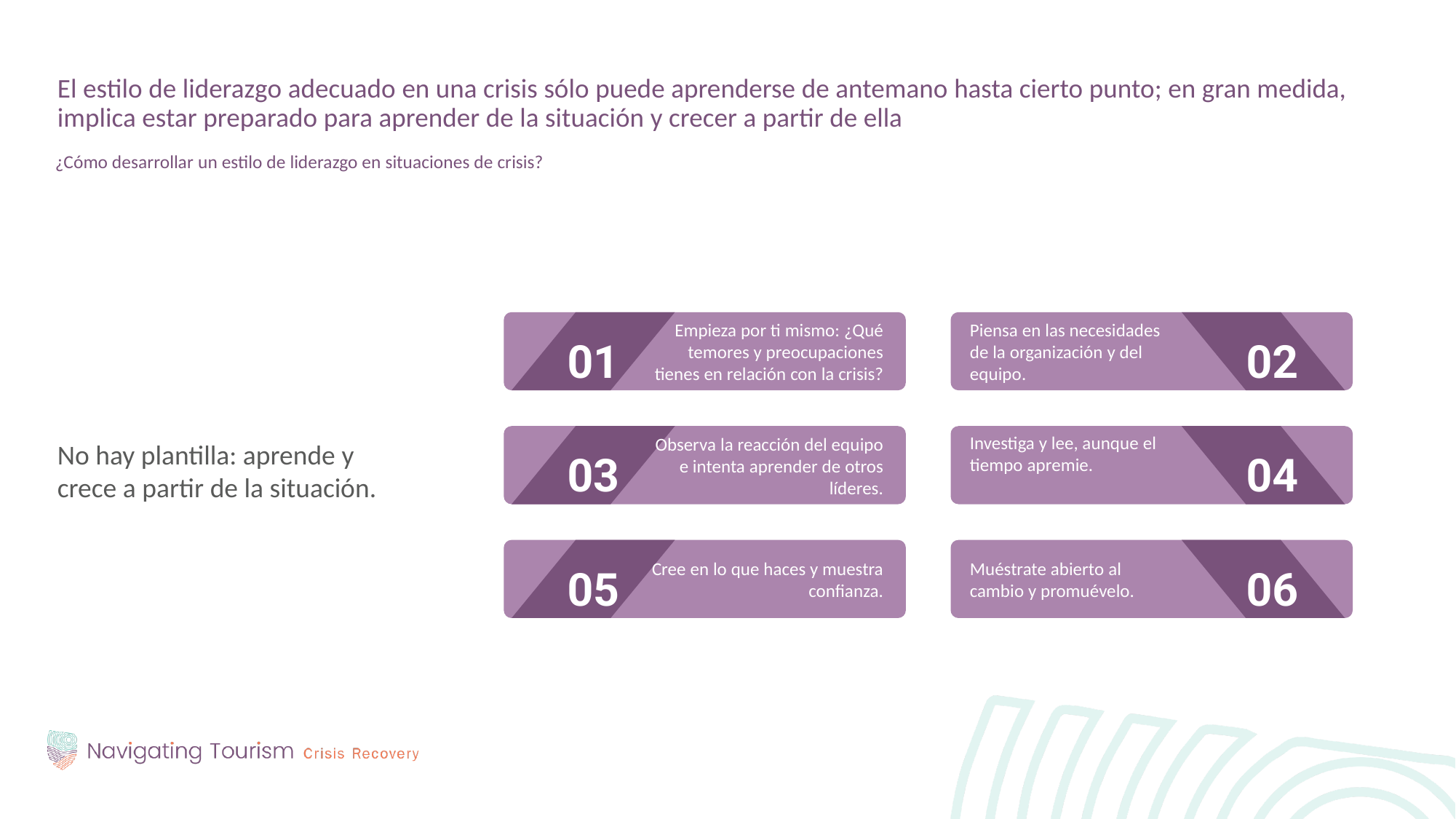

El estilo de liderazgo adecuado en una crisis sólo puede aprenderse de antemano hasta cierto punto; en gran medida, implica estar preparado para aprender de la situación y crecer a partir de ella
¿Cómo desarrollar un estilo de liderazgo en situaciones de crisis?
No hay plantilla: aprende y crece a partir de la situación.

Piensa en las necesidades de la organización y del equipo.
Empieza por ti mismo: ¿Qué temores y preocupaciones tienes en relación con la crisis?
01
02

Investiga y lee, aunque el tiempo apremie.
Observa la reacción del equipo e intenta aprender de otros líderes.
03
04

Muéstrate abierto al cambio y promuévelo.
Cree en lo que haces y muestra confianza.
05
06